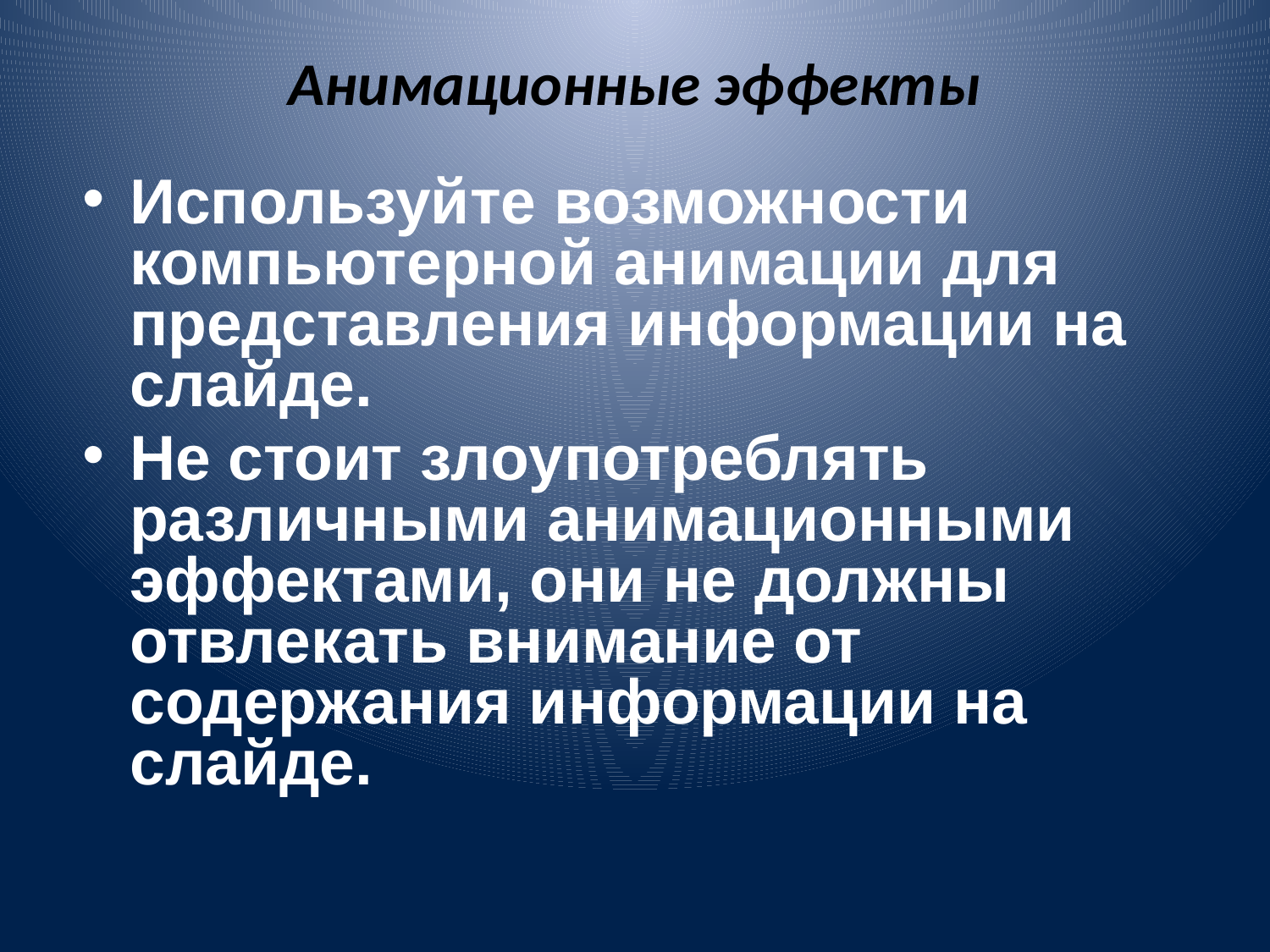

# Анимационные эффекты
Используйте возможности компьютерной анимации для представления информации на слайде.
Не стоит злоупотреблять различными анимационными эффектами, они не должны отвлекать внимание от содержания информации на слайде.